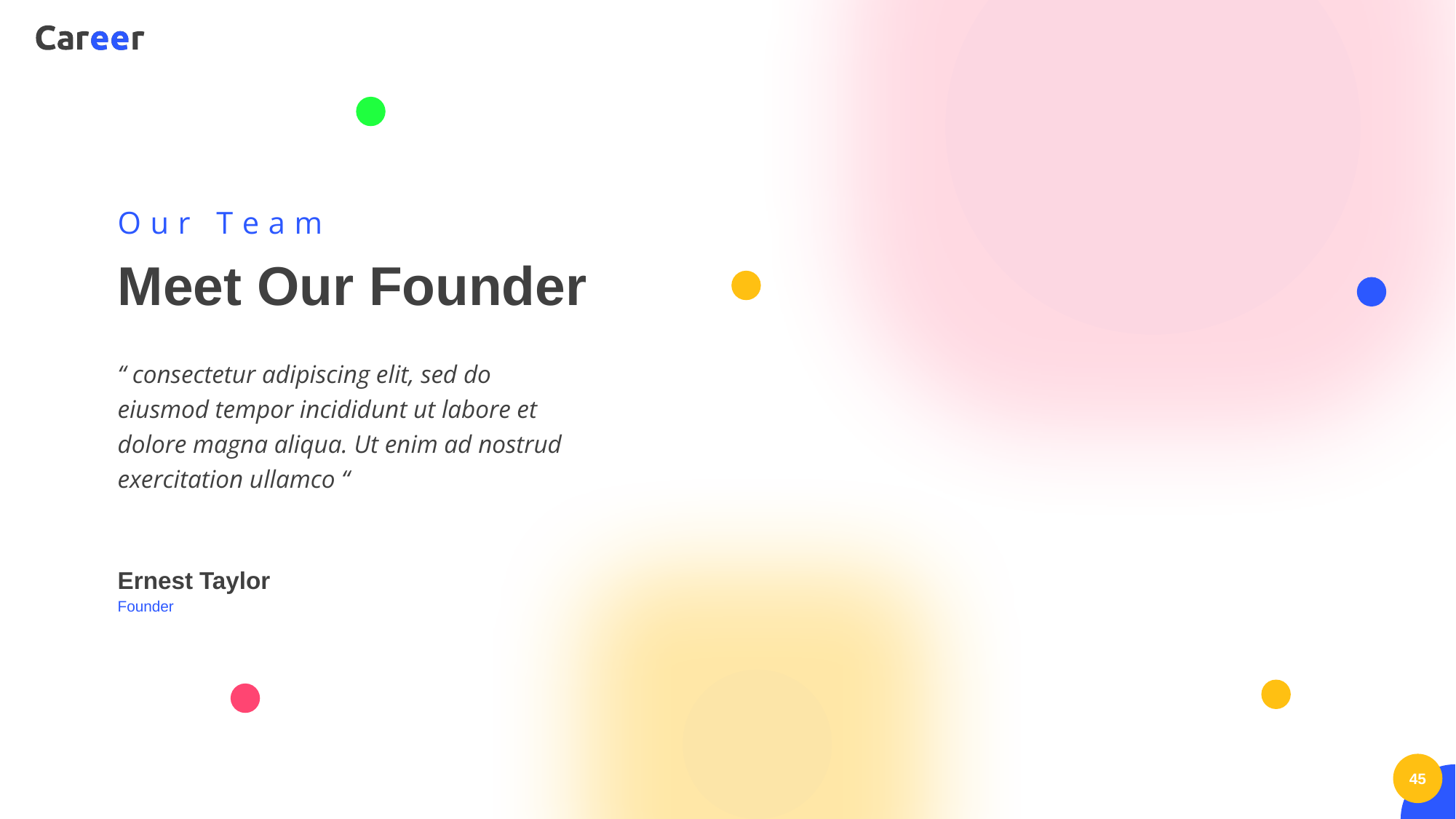

Our Team
Meet Our Founder
“ consectetur adipiscing elit, sed do eiusmod tempor incididunt ut labore et dolore magna aliqua. Ut enim ad nostrud exercitation ullamco “
Ernest Taylor
Founder